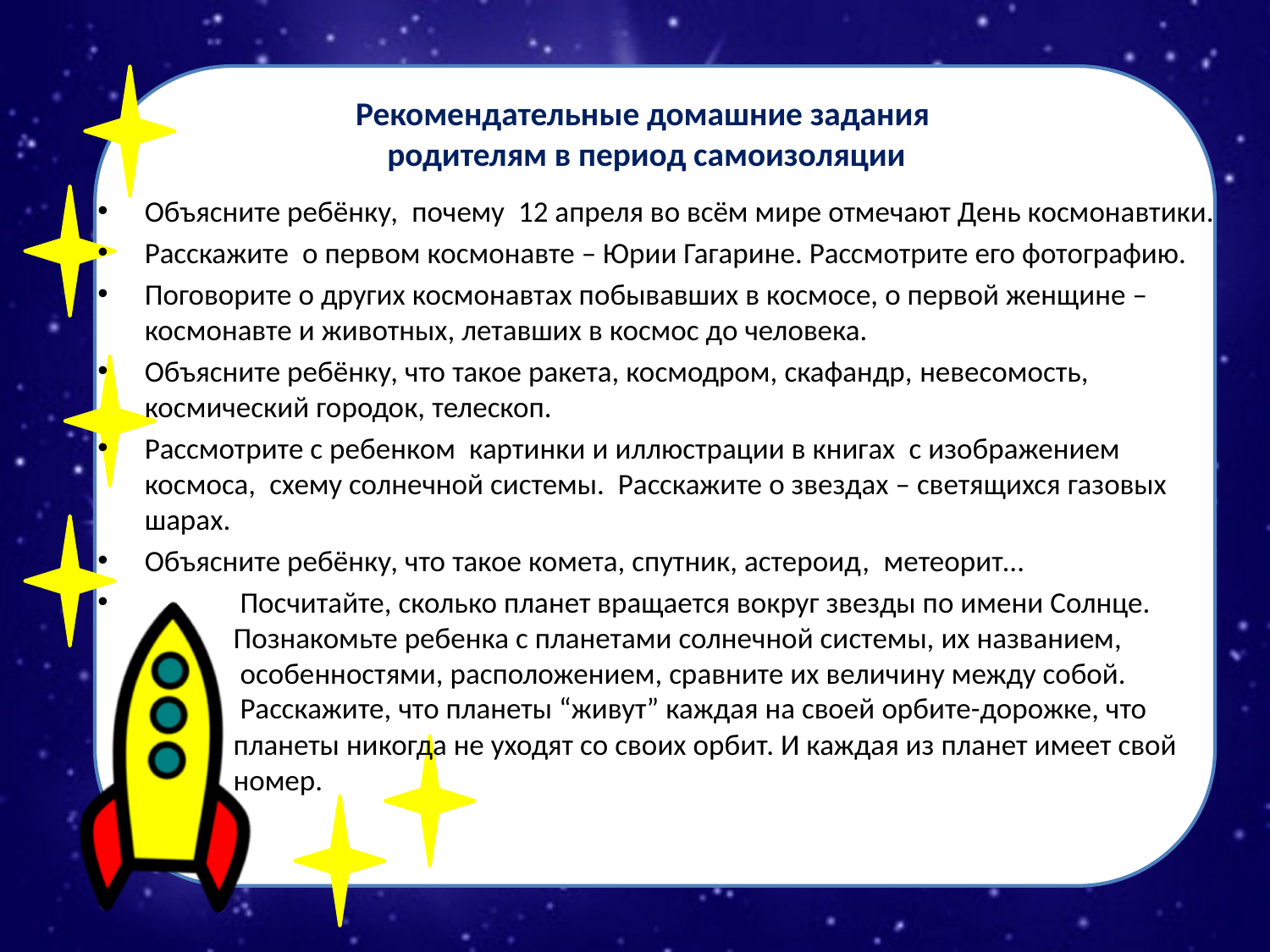

# Рекомендательные домашние задания родителям в период самоизоляции
Объясните ребёнку,  почему  12 апреля во всём мире отмечают День космонавтики.
Расскажите  о первом космонавте – Юрии Гагарине. Рассмотрите его фотографию.
Поговорите о других космонавтах побывавших в космосе, о первой женщине – космонавте и животных, летавших в космос до человека.
Объясните ребёнку, что такое ракета, космодром, скафандр, невесомость, космический городок, телескоп.
Рассмотрите с ребенком  картинки и иллюстрации в книгах  с изображением космоса,  схему солнечной системы.  Расскажите о звездах – светящихся газовых шарах.
Объясните ребёнку, что такое комета, спутник, астероид,  метеорит…
 Посчитайте, сколько планет вращается вокруг звезды по имени Солнце. Познакомьте ребенка с планетами солнечной системы, их названием,  особенностями, расположением, сравните их величину между собой.  Расскажите, что планеты “живут” каждая на своей орбите-дорожке, что планеты никогда не уходят со своих орбит. И каждая из планет имеет свой номер.